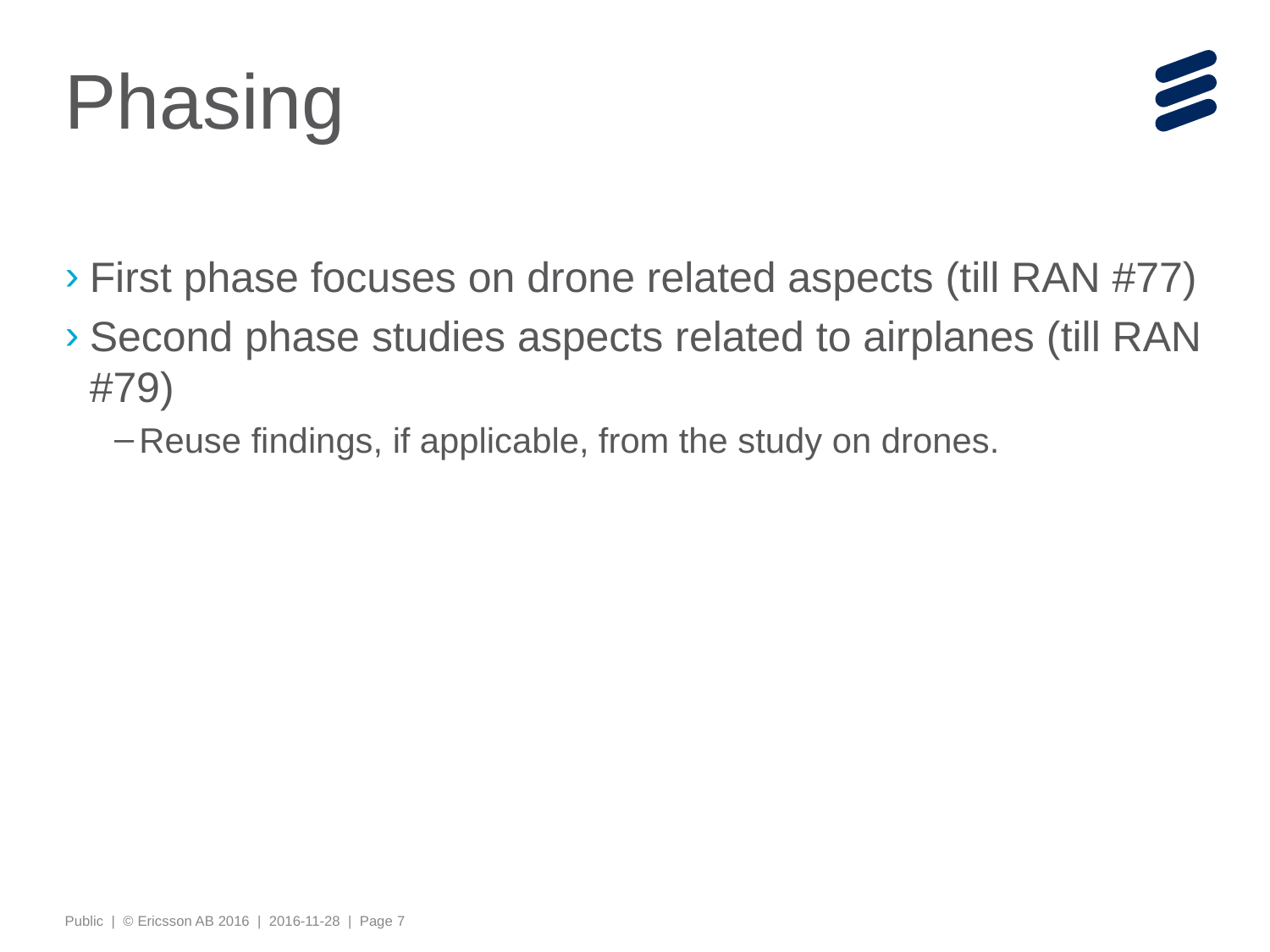

# Phasing
First phase focuses on drone related aspects (till RAN #77)
Second phase studies aspects related to airplanes (till RAN #79)
Reuse findings, if applicable, from the study on drones.